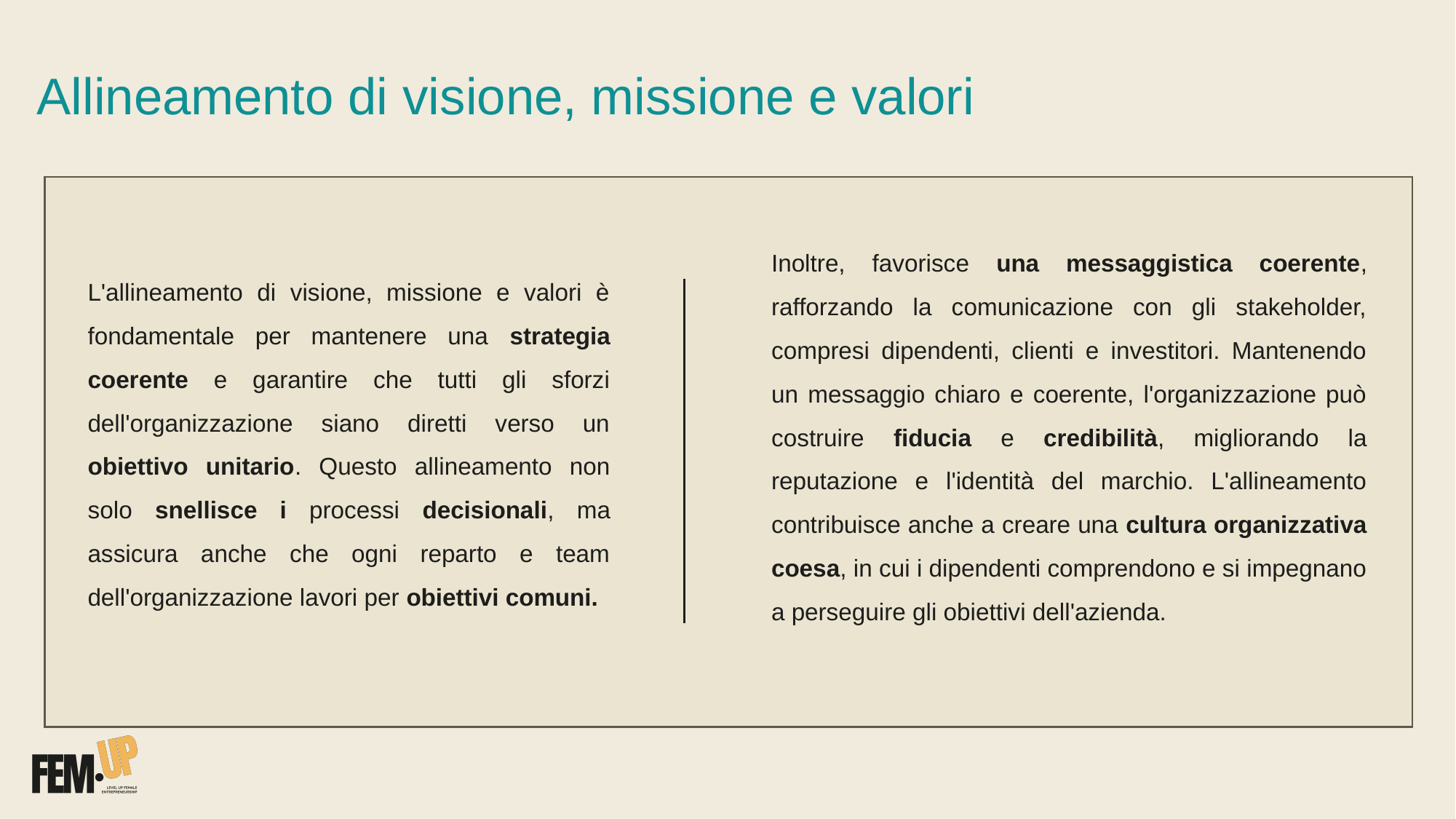

# Allineamento di visione, missione e valori

Inoltre, favorisce una messaggistica coerente, rafforzando la comunicazione con gli stakeholder, compresi dipendenti, clienti e investitori. Mantenendo un messaggio chiaro e coerente, l'organizzazione può costruire fiducia e credibilità, migliorando la reputazione e l'identità del marchio. L'allineamento contribuisce anche a creare una cultura organizzativa coesa, in cui i dipendenti comprendono e si impegnano a perseguire gli obiettivi dell'azienda.
L'allineamento di visione, missione e valori è fondamentale per mantenere una strategia coerente e garantire che tutti gli sforzi dell'organizzazione siano diretti verso un obiettivo unitario. Questo allineamento non solo snellisce i processi decisionali, ma assicura anche che ogni reparto e team dell'organizzazione lavori per obiettivi comuni.